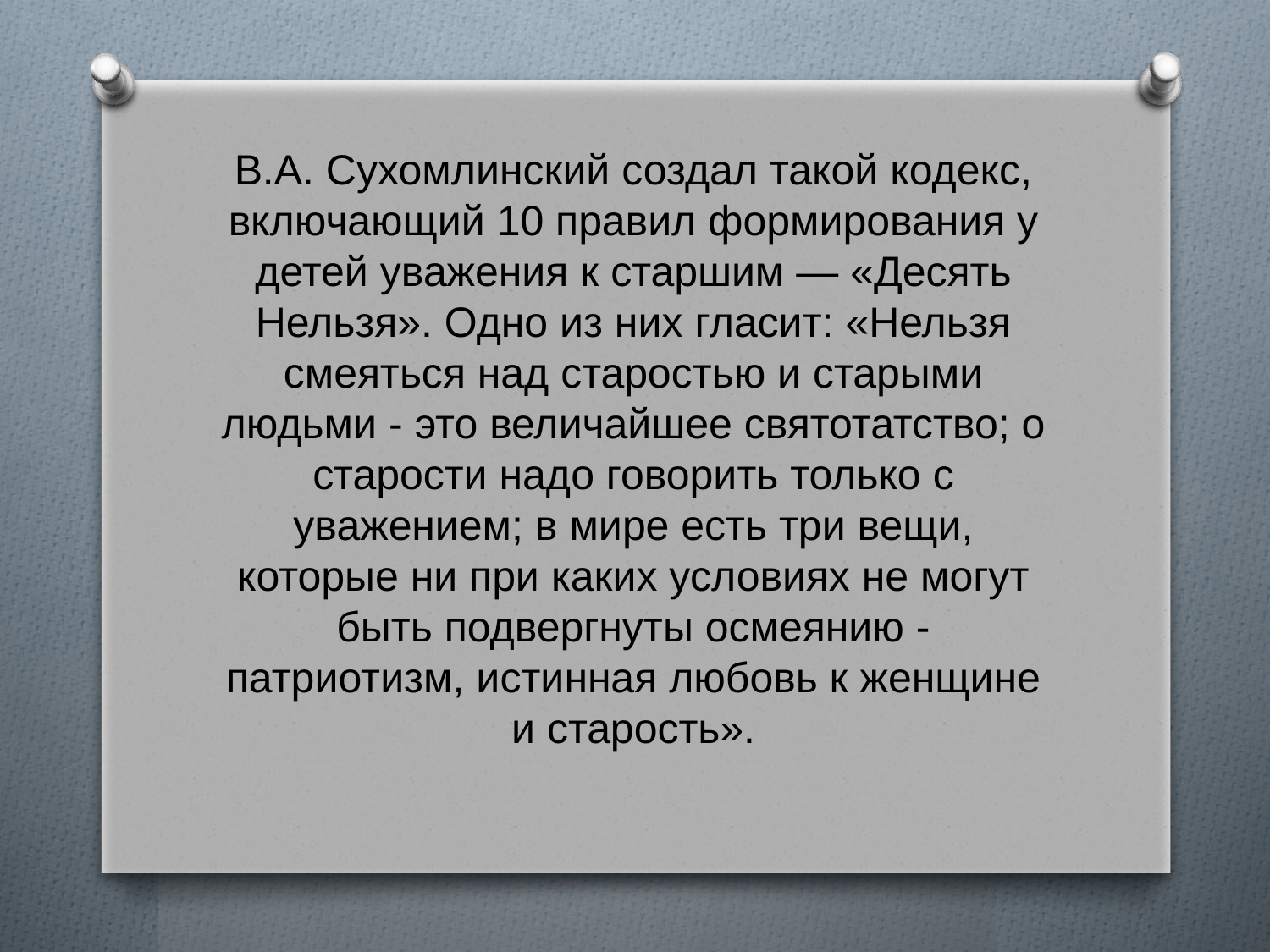

В.А. Сухомлинский создал такой кодекс, включающий 10 правил формирования у детей уважения к старшим — «Десять Нельзя». Одно из них гласит: «Нельзя смеяться над старостью и старыми людьми - это величайшее святотатство; о старости надо говорить только с уважением; в мире есть три вещи, которые ни при каких условиях не могут быть подвергнуты осмеянию - патриотизм, истинная любовь к женщине и старость».